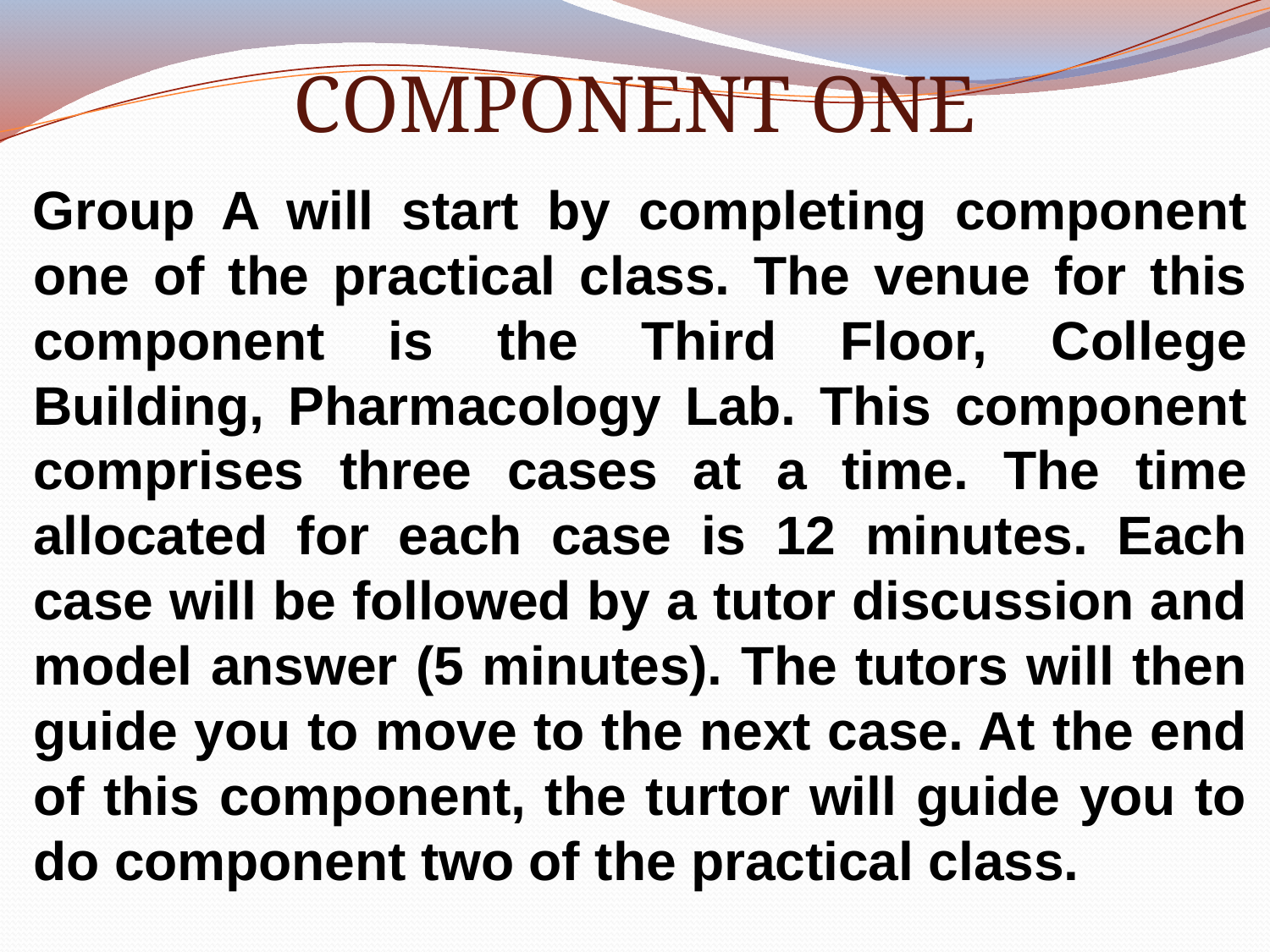

# COMPONENT ONE
Group A will start by completing component one of the practical class. The venue for this component is the Third Floor, College Building, Pharmacology Lab. This component comprises three cases at a time. The time allocated for each case is 12 minutes. Each case will be followed by a tutor discussion and model answer (5 minutes). The tutors will then guide you to move to the next case. At the end of this component, the turtor will guide you to do component two of the practical class.